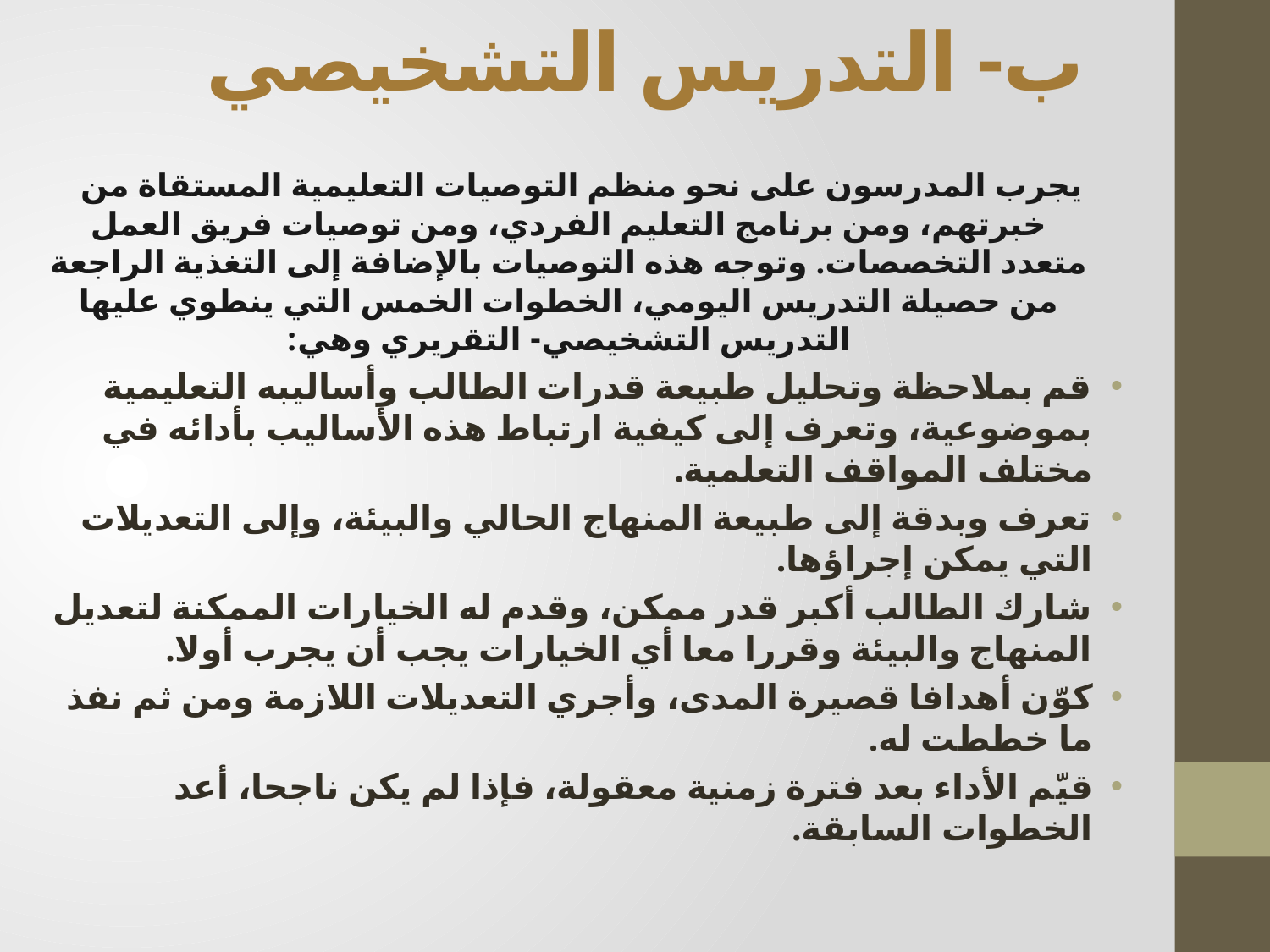

# ب- التدريس التشخيصي
يجرب المدرسون على نحو منظم التوصيات التعليمية المستقاة من خبرتهم، ومن برنامج التعليم الفردي، ومن توصيات فريق العمل متعدد التخصصات. وتوجه هذه التوصيات بالإضافة إلى التغذية الراجعة من حصيلة التدريس اليومي، الخطوات الخمس التي ينطوي عليها التدريس التشخيصي- التقريري وهي:
قم بملاحظة وتحليل طبيعة قدرات الطالب وأساليبه التعليمية بموضوعية، وتعرف إلى كيفية ارتباط هذه الأساليب بأدائه في مختلف المواقف التعلمية.
تعرف وبدقة إلى طبيعة المنهاج الحالي والبيئة، وإلى التعديلات التي يمكن إجراؤها.
شارك الطالب أكبر قدر ممكن، وقدم له الخيارات الممكنة لتعديل المنهاج والبيئة وقررا معا أي الخيارات يجب أن يجرب أولا.
كوّن أهدافا قصيرة المدى، وأجري التعديلات اللازمة ومن ثم نفذ ما خططت له.
قيّم الأداء بعد فترة زمنية معقولة، فإذا لم يكن ناجحا، أعد الخطوات السابقة.